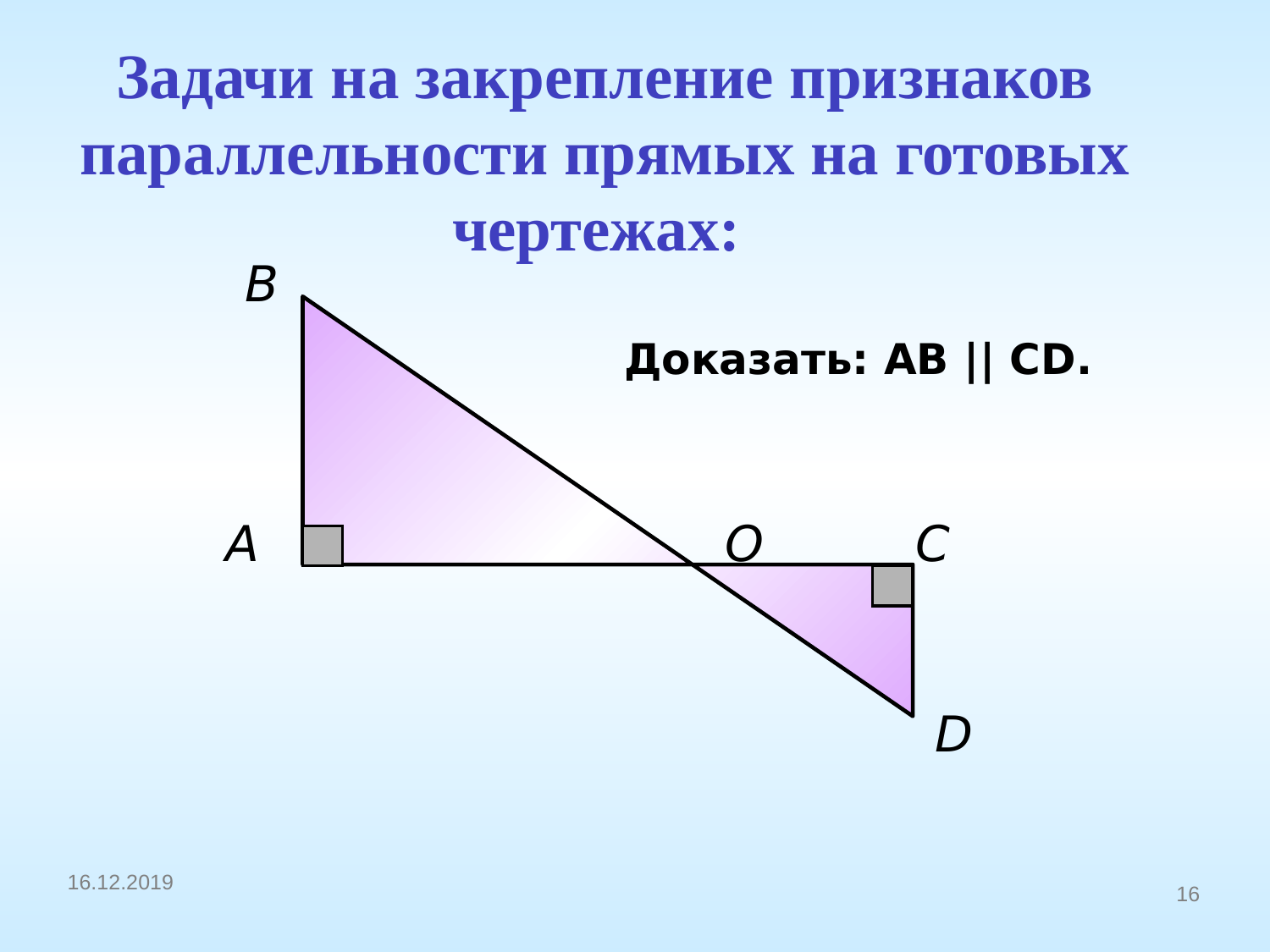

Задачи на закрепление признаков параллельности прямых на готовых чертежах:
В

Доказать: АВ || CD.
A
О
С

D
16.12.2019
16